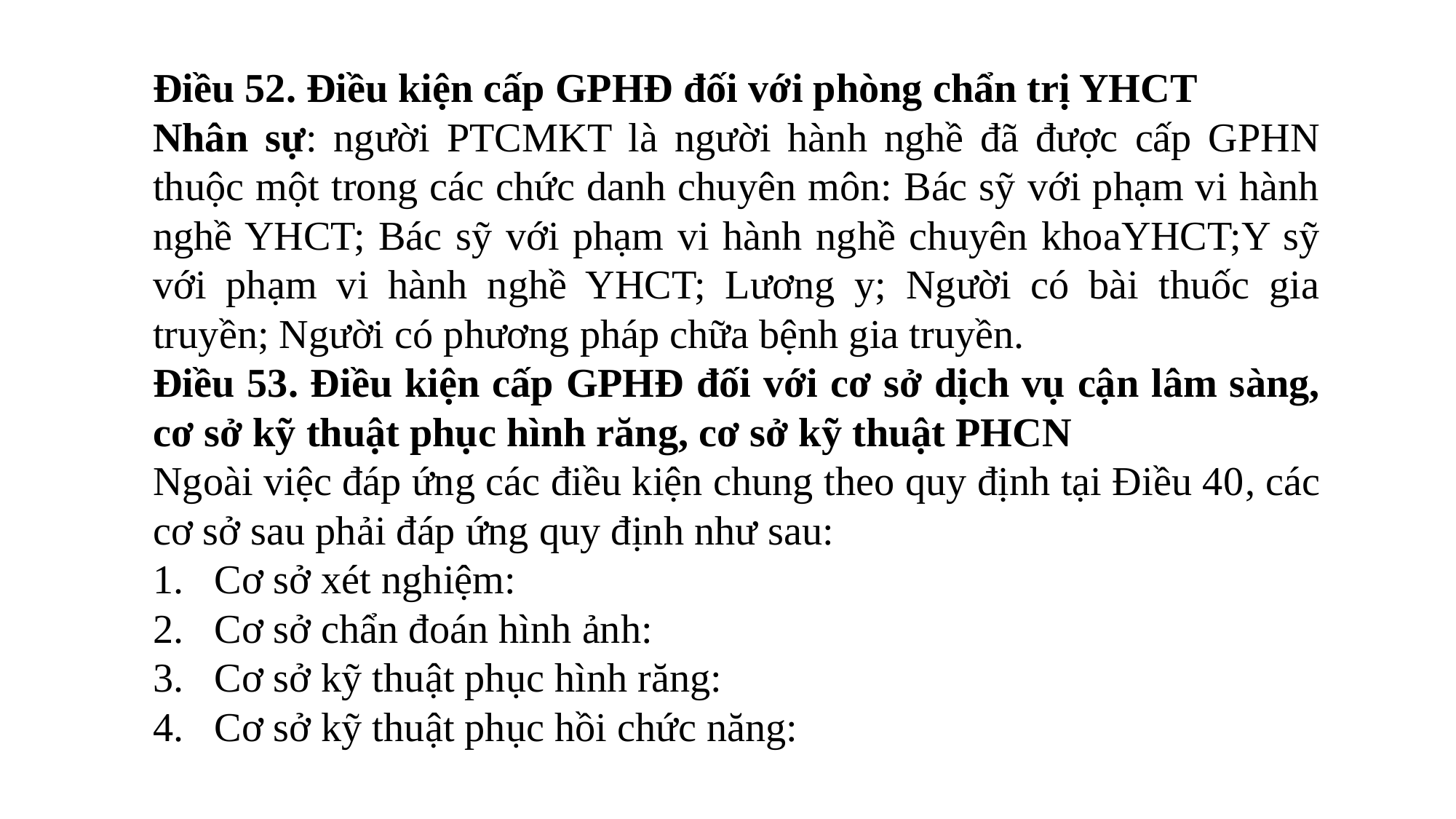

Điều 52. Điều kiện cấp GPHĐ đối với phòng chẩn trị YHCT
Nhân sự: người PTCMKT là người hành nghề đã được cấp GPHN thuộc một trong các chức danh chuyên môn: Bác sỹ với phạm vi hành nghề YHCT; Bác sỹ với phạm vi hành nghề chuyên khoaYHCT;Y sỹ với phạm vi hành nghề YHCT; Lương y; Người có bài thuốc gia truyền; Người có phương pháp chữa bệnh gia truyền.
Điều 53. Điều kiện cấp GPHĐ đối với cơ sở dịch vụ cận lâm sàng, cơ sở kỹ thuật phục hình răng, cơ sở kỹ thuật PHCN
Ngoài việc đáp ứng các điều kiện chung theo quy định tại Điều 40, các cơ sở sau phải đáp ứng quy định như sau:
Cơ sở xét nghiệm:
Cơ sở chẩn đoán hình ảnh:
Cơ sở kỹ thuật phục hình răng:
Cơ sở kỹ thuật phục hồi chức năng: